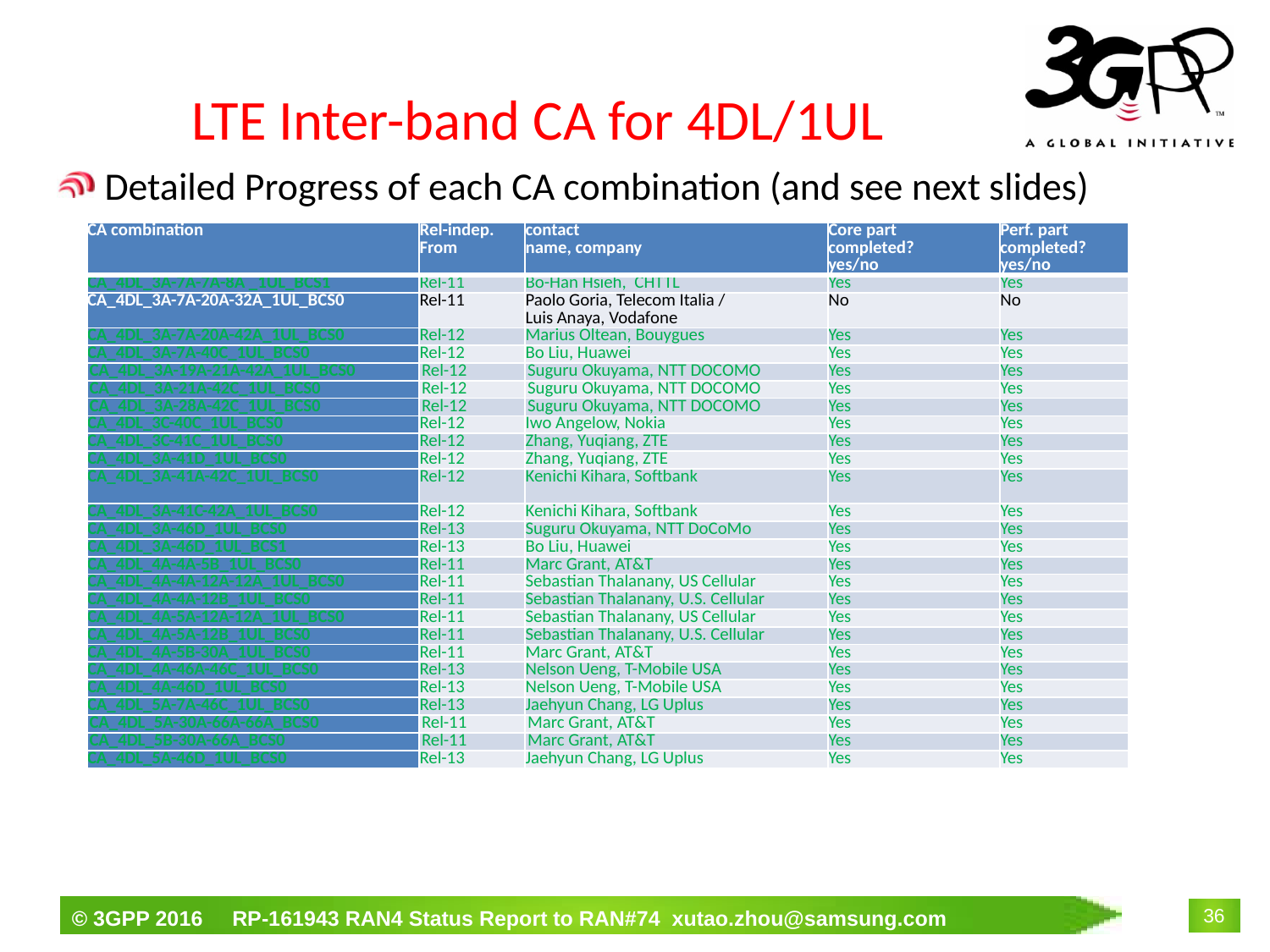

# LTE Inter-band CA for 4DL/1UL
Detailed Progress of each CA combination (and see next slides)
| CA combination | Rel-indep. From | contact name, company | Core part completed? yes/no | Perf. part completed? yes/no |
| --- | --- | --- | --- | --- |
| CA\_4DL\_3A-7A-7A-8A \_1UL\_BCS1 | Rel-11 | Bo-Han Hsieh, CHTTL | Yes | Yes |
| CA\_4DL\_3A-7A-20A-32A\_1UL\_BCS0 | Rel-11 | Paolo Goria, Telecom Italia / Luis Anaya, Vodafone | No | No |
| CA\_4DL\_3A-7A-20A-42A\_1UL\_BCS0 | Rel-12 | Marius Oltean, Bouygues | Yes | Yes |
| CA\_4DL\_3A-7A-40C\_1UL\_BCS0 | Rel-12 | Bo Liu, Huawei | Yes | Yes |
| CA\_4DL\_3A-19A-21A-42A\_1UL\_BCS0 | Rel-12 | Suguru Okuyama, NTT DOCOMO | Yes | Yes |
| CA\_4DL\_3A-21A-42C\_1UL\_BCS0 | Rel-12 | Suguru Okuyama, NTT DOCOMO | Yes | Yes |
| CA\_4DL\_3A-28A-42C\_1UL\_BCS0 | Rel-12 | Suguru Okuyama, NTT DOCOMO | Yes | Yes |
| CA\_4DL\_3C-40C\_1UL\_BCS0 | Rel-12 | Iwo Angelow, Nokia | Yes | Yes |
| CA\_4DL\_3C-41C\_1UL\_BCS0 | Rel-12 | Zhang, Yuqiang, ZTE | Yes | Yes |
| CA\_4DL\_3A-41D\_1UL\_BCS0 | Rel-12 | Zhang, Yuqiang, ZTE | Yes | Yes |
| CA\_4DL\_3A-41A-42C\_1UL\_BCS0 | Rel-12 | Kenichi Kihara, Softbank | Yes | Yes |
| CA\_4DL\_3A-41C-42A\_1UL\_BCS0 | Rel-12 | Kenichi Kihara, Softbank | Yes | Yes |
| CA\_4DL\_3A-46D\_1UL\_BCS0 | Rel-13 | Suguru Okuyama, NTT DoCoMo | Yes | Yes |
| CA\_4DL\_3A-46D\_1UL\_BCS1 | Rel-13 | Bo Liu, Huawei | Yes | Yes |
| CA\_4DL\_4A-4A-5B\_1UL\_BCS0 | Rel-11 | Marc Grant, AT&T | Yes | Yes |
| CA\_4DL\_4A-4A-12A-12A\_1UL\_BCS0 | Rel-11 | Sebastian Thalanany, US Cellular | Yes | Yes |
| CA\_4DL\_4A-4A-12B\_1UL\_BCS0 | Rel-11 | Sebastian Thalanany, U.S. Cellular | Yes | Yes |
| CA\_4DL\_4A-5A-12A-12A\_1UL\_BCS0 | Rel-11 | Sebastian Thalanany, US Cellular | Yes | Yes |
| CA\_4DL\_4A-5A-12B\_1UL\_BCS0 | Rel-11 | Sebastian Thalanany, U.S. Cellular | Yes | Yes |
| CA\_4DL\_4A-5B-30A\_1UL\_BCS0 | Rel-11 | Marc Grant, AT&T | Yes | Yes |
| CA\_4DL\_4A-46A-46C\_1UL\_BCS0 | Rel-13 | Nelson Ueng, T-Mobile USA | Yes | Yes |
| CA\_4DL\_4A-46D\_1UL\_BCS0 | Rel-13 | Nelson Ueng, T-Mobile USA | Yes | Yes |
| CA\_4DL\_5A-7A-46C\_1UL\_BCS0 | Rel-13 | Jaehyun Chang, LG Uplus | Yes | Yes |
| CA\_4DL\_5A-30A-66A-66A\_BCS0 | Rel-11 | Marc Grant, AT&T | Yes | Yes |
| CA\_4DL\_5B-30A-66A\_BCS0 | Rel-11 | Marc Grant, AT&T | Yes | Yes |
| CA\_4DL\_5A-46D\_1UL\_BCS0 | Rel-13 | Jaehyun Chang, LG Uplus | Yes | Yes |